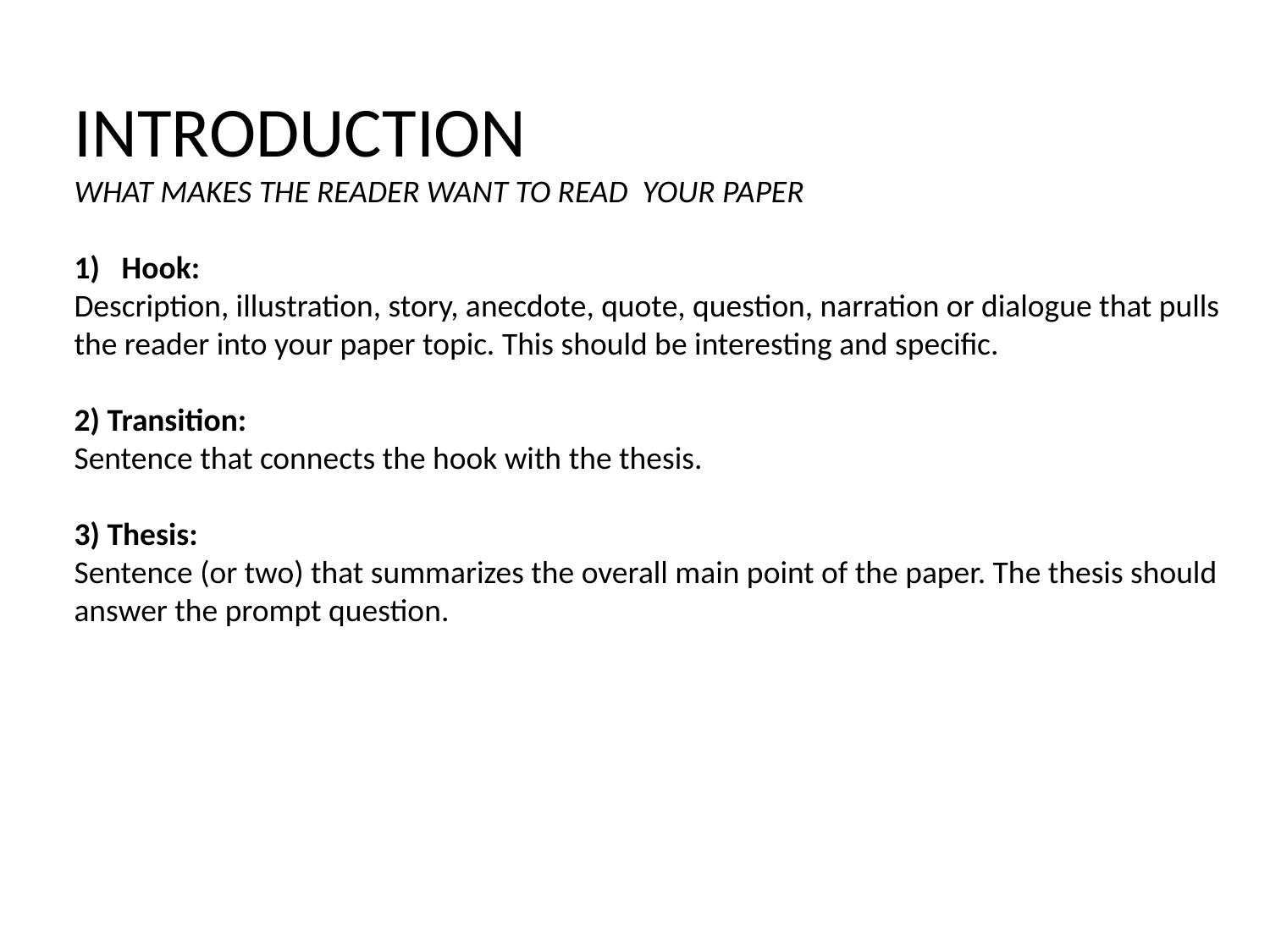

INTRODUCTION
WHAT MAKES THE READER WANT TO READ  YOUR PAPER

Hook:
Description, illustration, story, anecdote, quote, question, narration or dialogue that pulls the reader into your paper topic. This should be interesting and specific.

2) Transition:
Sentence that connects the hook with the thesis.

3) Thesis:
Sentence (or two) that summarizes the overall main point of the paper. The thesis should answer the prompt question.